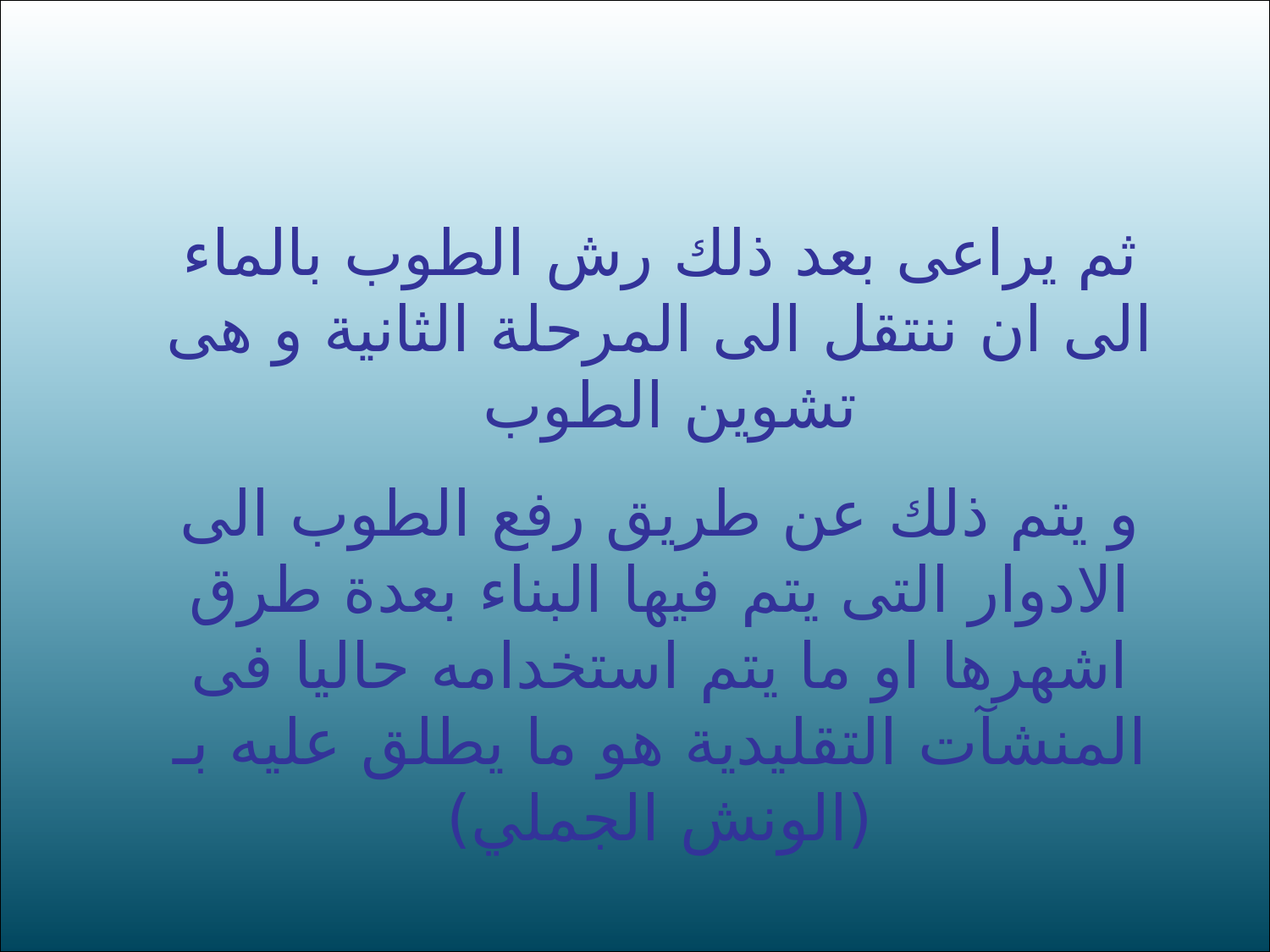

ثم يراعى بعد ذلك رش الطوب بالماء الى ان ننتقل الى المرحلة الثانية و هى تشوين الطوب
و يتم ذلك عن طريق رفع الطوب الى الادوار التى يتم فيها البناء بعدة طرق اشهرها او ما يتم استخدامه حاليا فى المنشآت التقليدية هو ما يطلق عليه بـ (الونش الجملي)